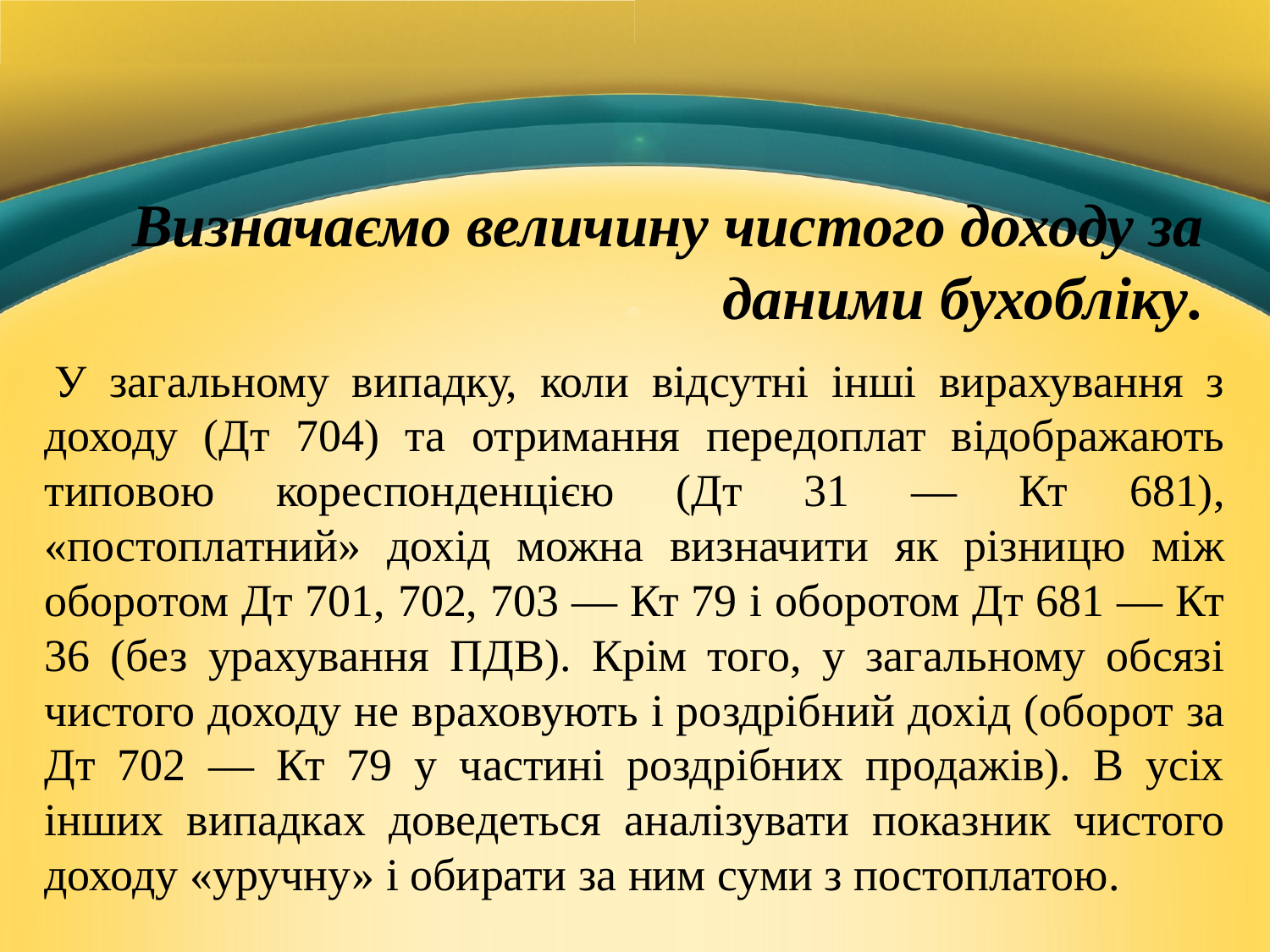

# Визначаємо величину чистого доходу за даними бухобліку.
 У загальному випадку, коли відсутні інші вирахування з доходу (Дт 704) та отримання передоплат відображають типовою кореспонденцією (Дт 31 — Кт 681), «постоплатний» дохід можна визначити як різницю між оборотом Дт 701, 702, 703 — Кт 79 і оборотом Дт 681 — Кт 36 (без урахування ПДВ). Крім того, у загальному обсязі чистого доходу не враховують і роздрібний дохід (оборот за Дт 702 — Кт 79 у частині роздрібних продажів). В усіх інших випадках доведеться аналізувати показник чистого доходу «уручну» і обирати за ним суми з постоплатою.